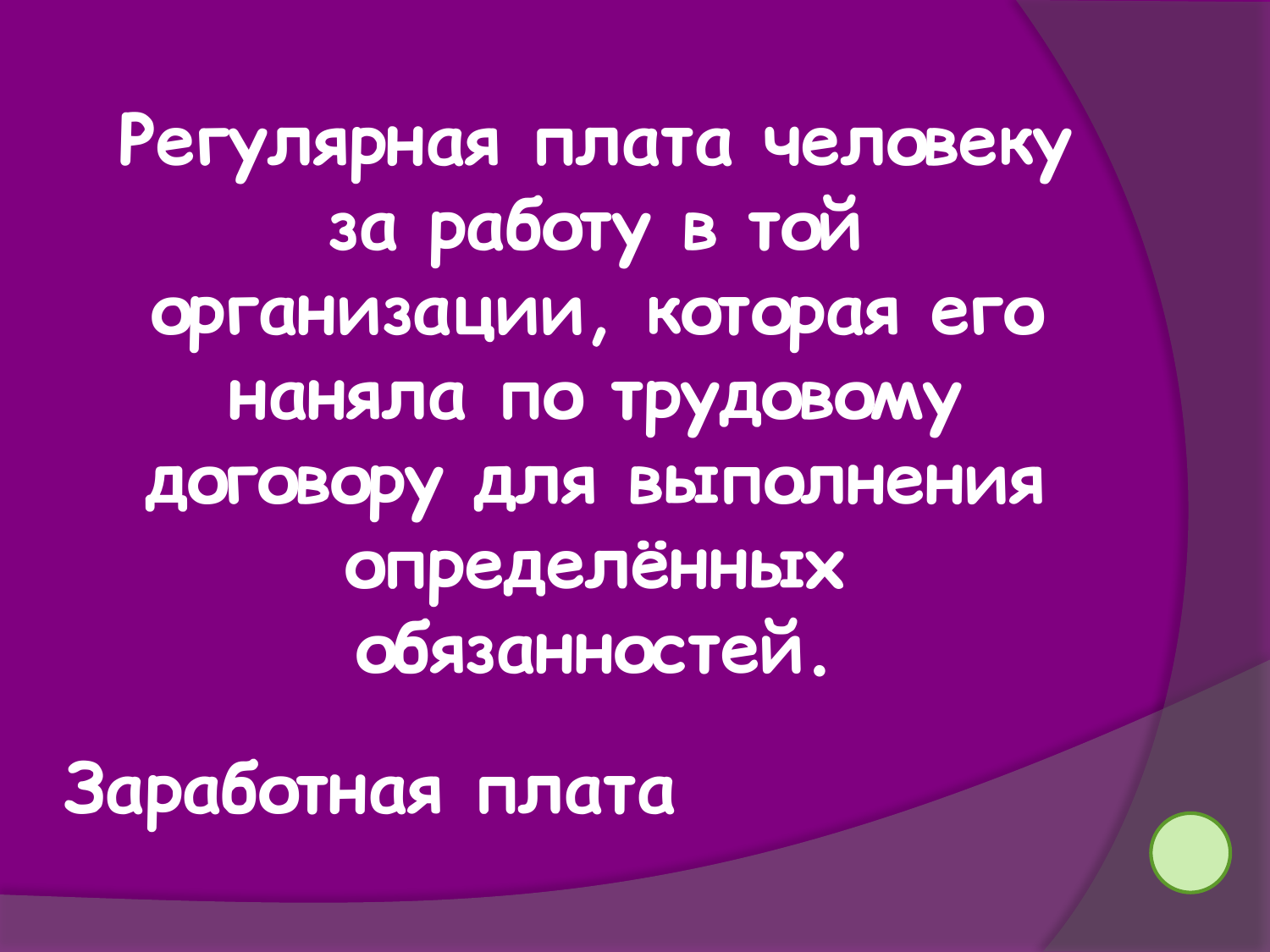

Регулярная плата человеку за работу в той организации, которая его наняла по трудовому договору для выполнения определённых обязанностей.
Заработная плата